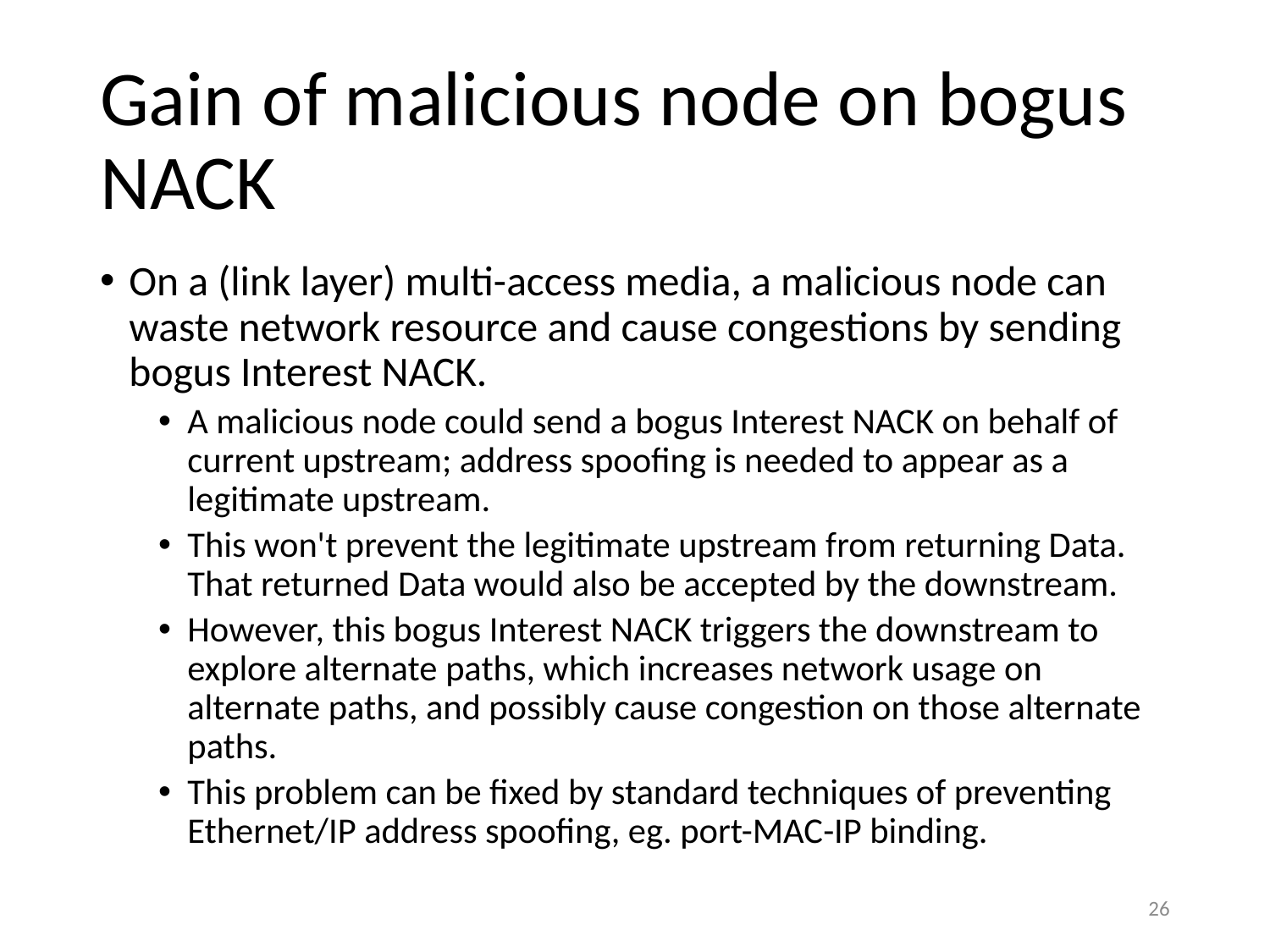

# Gain of malicious node on bogus NACK
On a (link layer) multi-access media, a malicious node can waste network resource and cause congestions by sending bogus Interest NACK.
A malicious node could send a bogus Interest NACK on behalf of current upstream; address spoofing is needed to appear as a legitimate upstream.
This won't prevent the legitimate upstream from returning Data. That returned Data would also be accepted by the downstream.
However, this bogus Interest NACK triggers the downstream to explore alternate paths, which increases network usage on alternate paths, and possibly cause congestion on those alternate paths.
This problem can be fixed by standard techniques of preventing Ethernet/IP address spoofing, eg. port-MAC-IP binding.
26